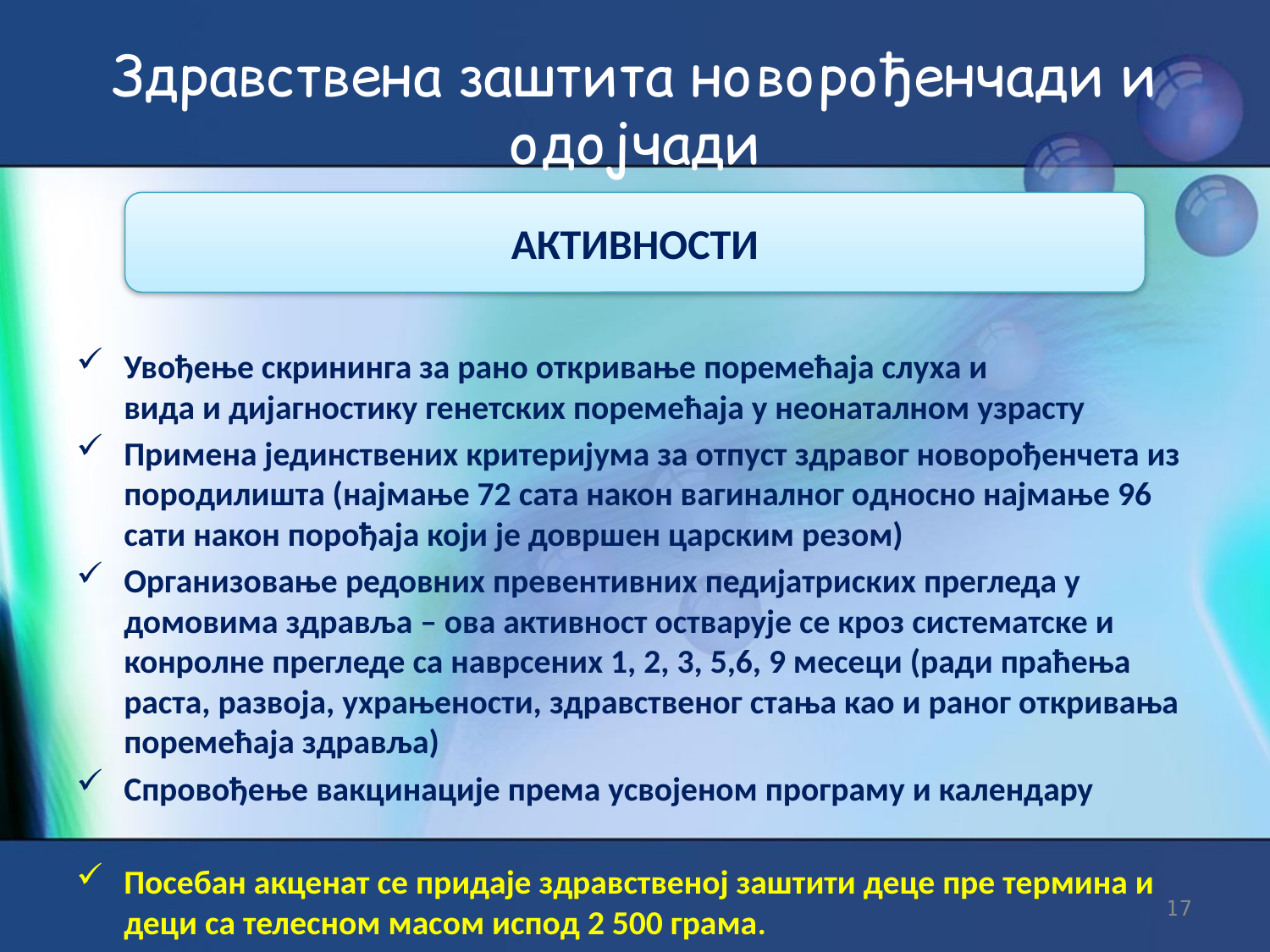

# Здравствена заштита новорођенчади и одојчади
АКТИВНОСТИ

Увођење скрининга за рано откривање поремећаја слуха и
вида и дијагностику генетских поремећаја у неонаталном узрасту
Примена јединствених критеријума за отпуст здравог новорођенчета из породилишта (најмање 72 сата након вагиналног односно најмање 96 сати након порођаја који је довршен царским резом)
Организовање редовних превентивних педијатриских прегледа у домовима здравља – ова активност остварује се кроз систематске и конролне прегледе са наврсених 1, 2, 3, 5,6, 9 месеци (ради праћења раста, развоја, ухрањености, здравственог стања као и раног откривања поремећаја здравља)
Спровођење вакцинације према усвојеном програму и календару

Посебан акценат се придаје здравственој заштити деце пре термина и деци са телесном масом испод 2 500 грама.
17